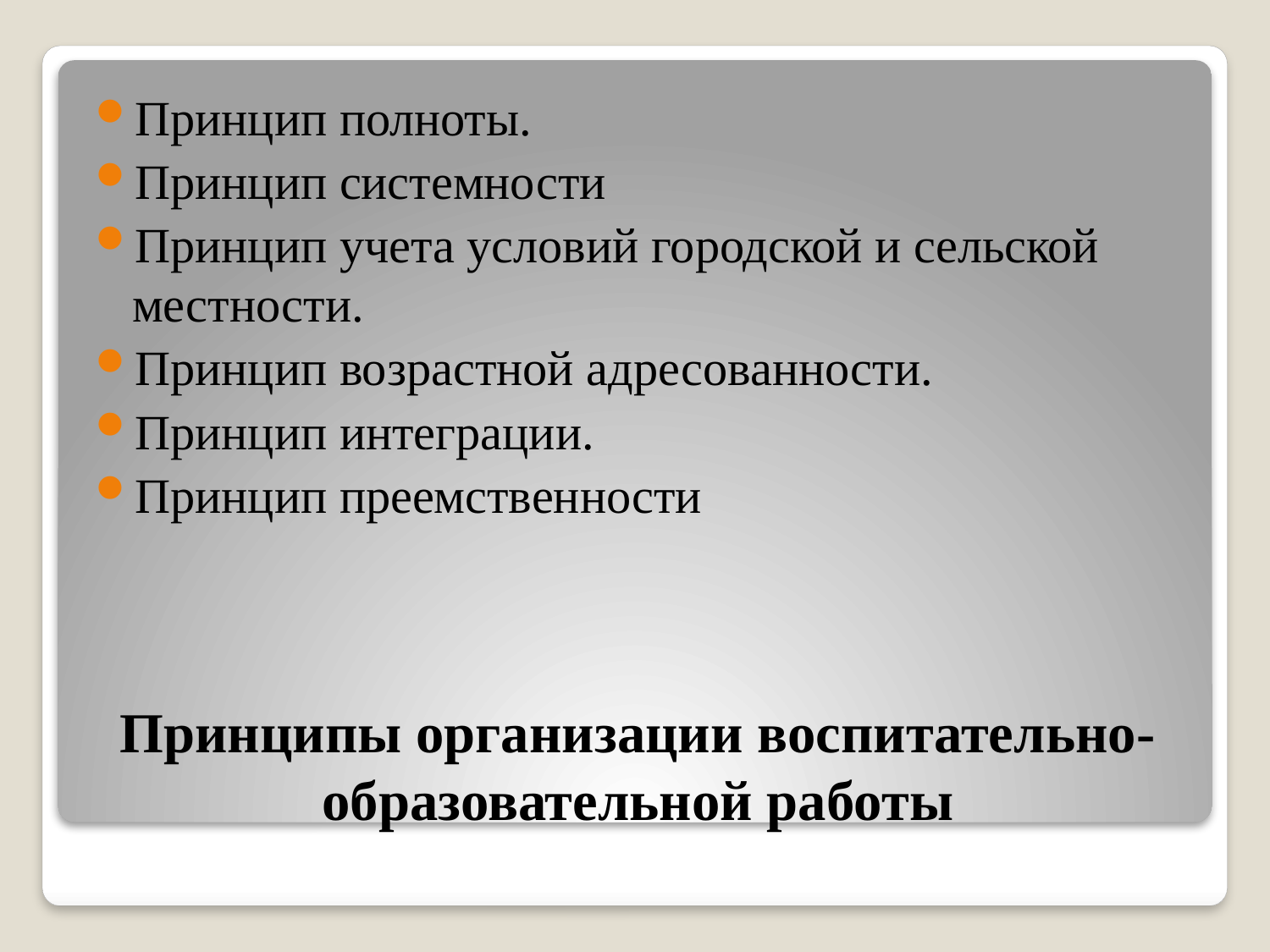

Принцип полноты.
Принцип системности
Принцип учета условий городской и сельской местности.
Принцип возрастной адресованности.
Принцип интеграции.
Принцип преемственности
# Принципы организации воспитательно-образовательной работы